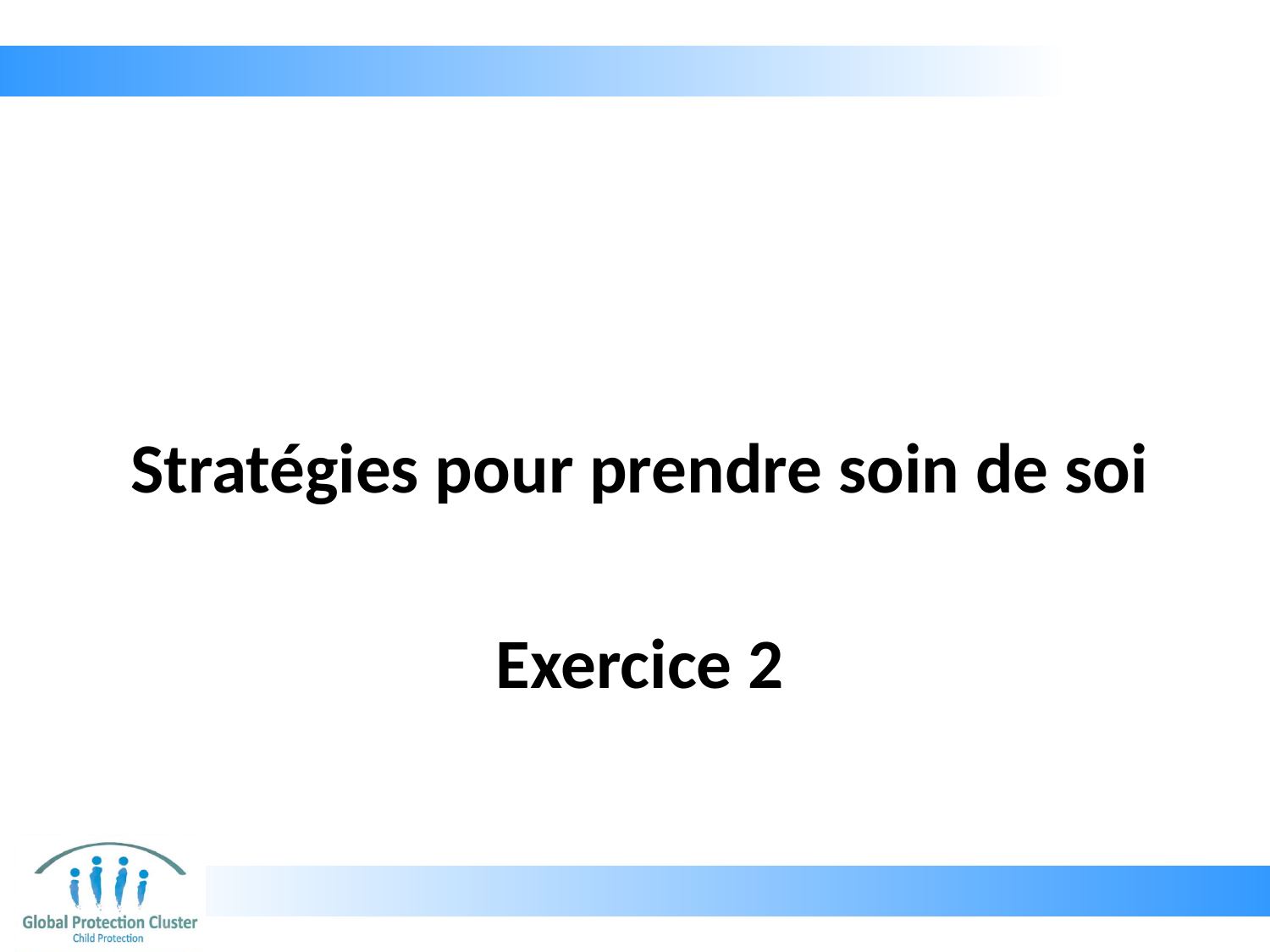

Stratégies pour prendre soin de soi

# Exercice 2